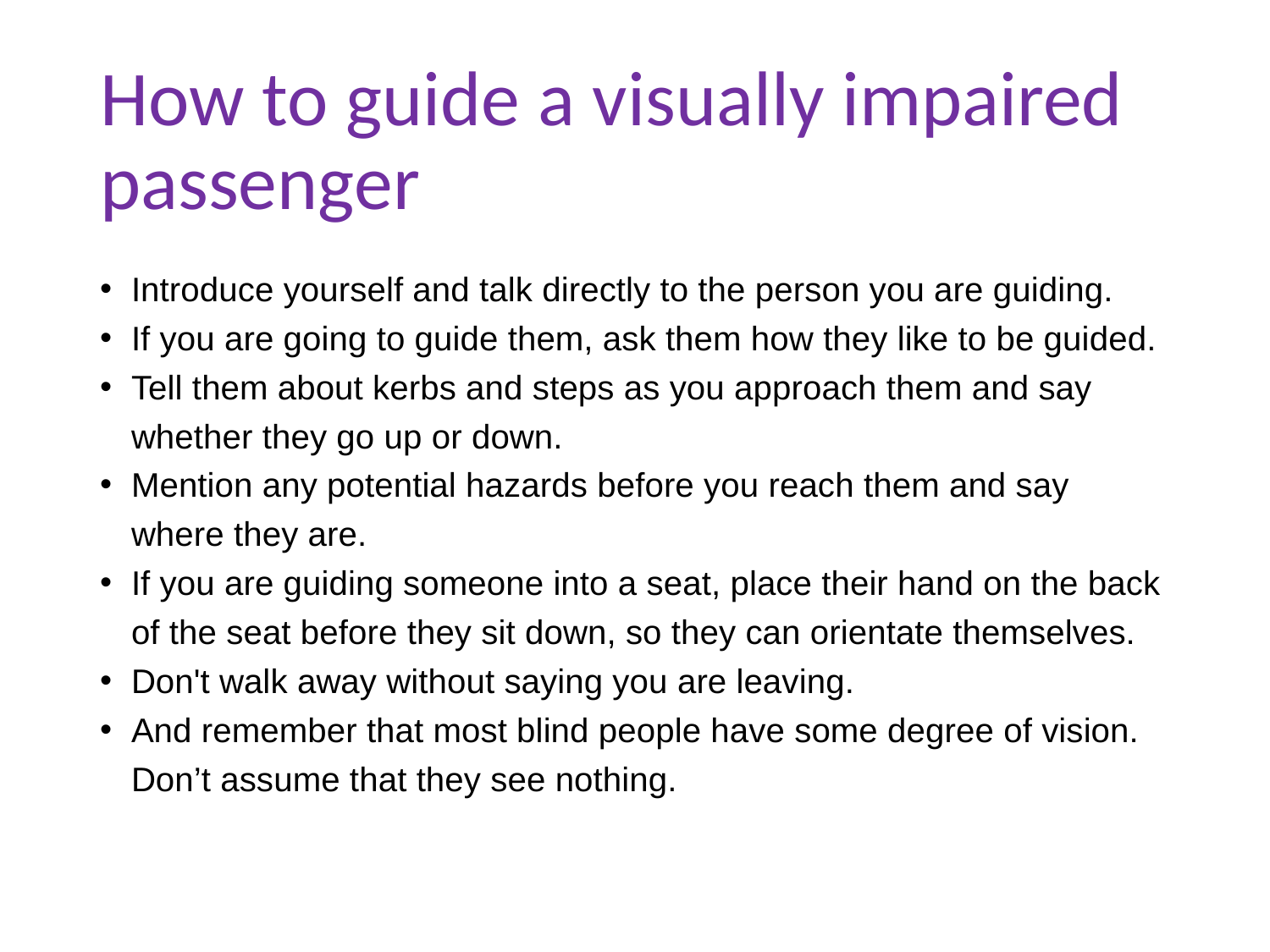

# How to guide a visually impaired passenger
Introduce yourself and talk directly to the person you are guiding.
If you are going to guide them, ask them how they like to be guided.
Tell them about kerbs and steps as you approach them and say whether they go up or down.
Mention any potential hazards before you reach them and say where they are.
If you are guiding someone into a seat, place their hand on the back of the seat before they sit down, so they can orientate themselves.
Don't walk away without saying you are leaving.
And remember that most blind people have some degree of vision. Don’t assume that they see nothing.